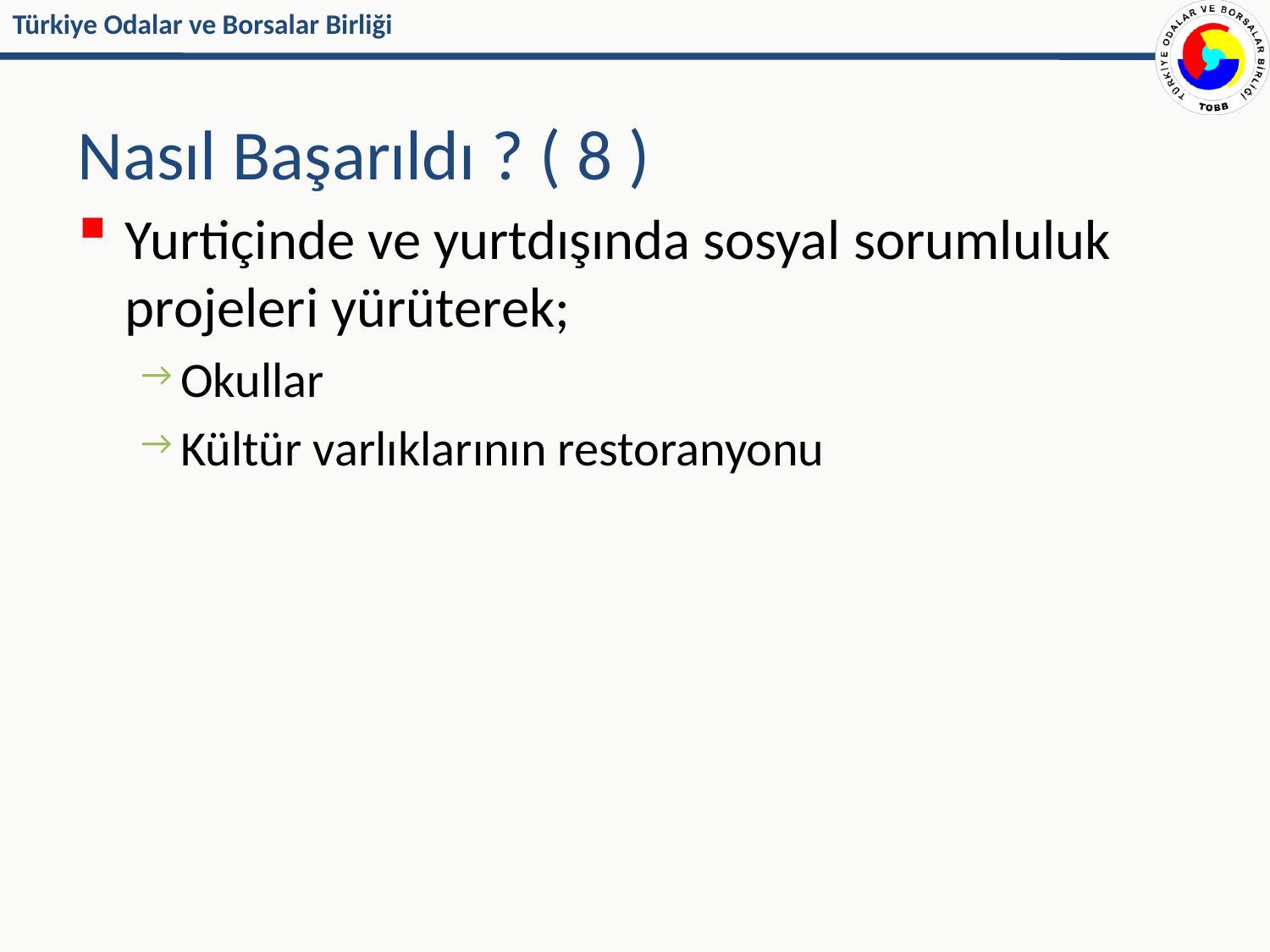

# Nasıl Başarıldı ? ( 8 )
Yurtiçinde ve yurtdışında sosyal sorumluluk projeleri yürüterek;
Okullar
Kültür varlıklarının restoranyonu